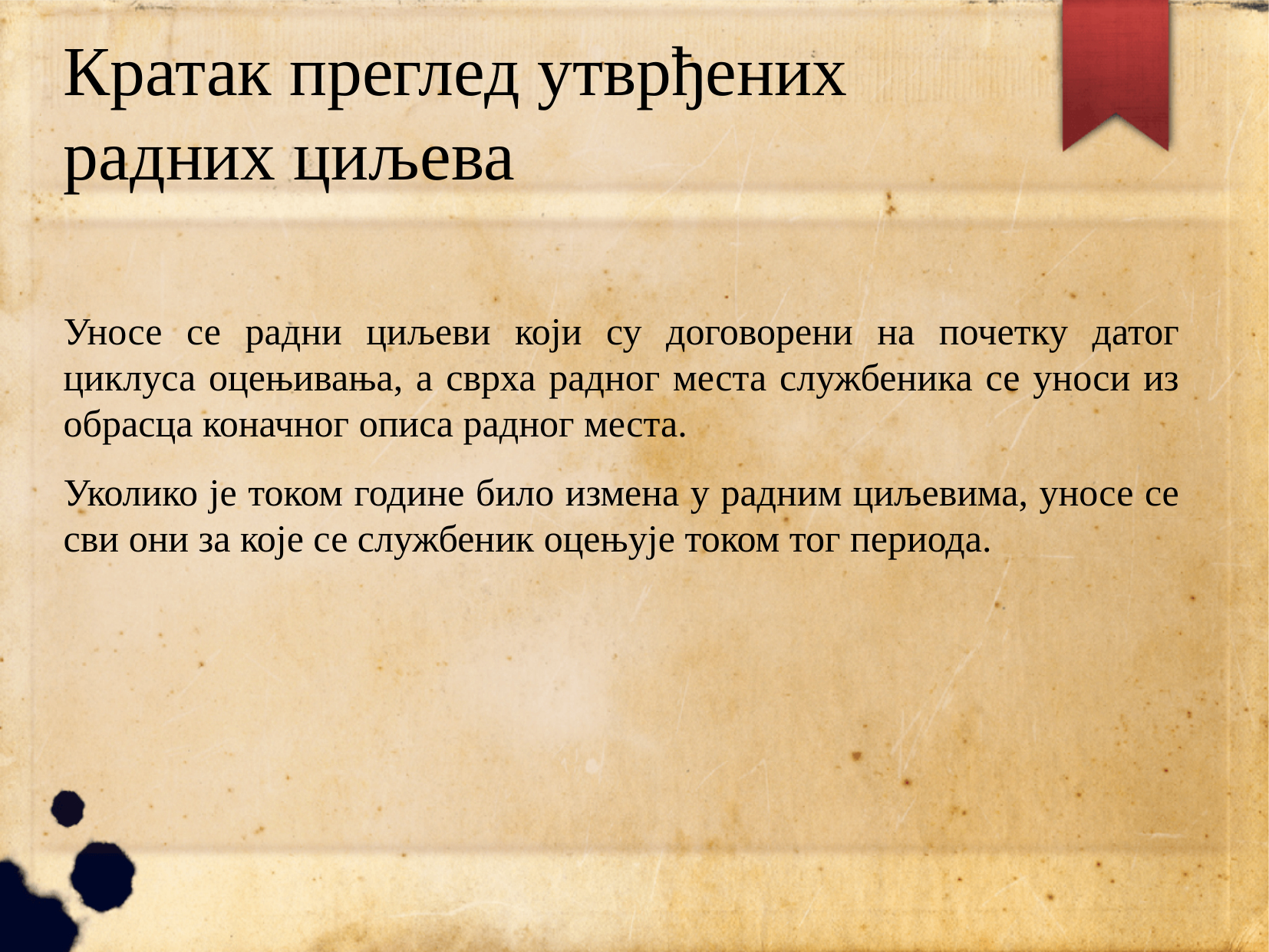

# Кратак преглед утврђених радних циљева

Уносе се радни циљеви који су договорени на почетку датог циклуса оцењивања, а сврха радног места службеника се уноси из обрасца коначног описа радног места.
Уколико је током године било измена у радним циљевима, уносе се сви они за које се службеник оцењује током тог периода.